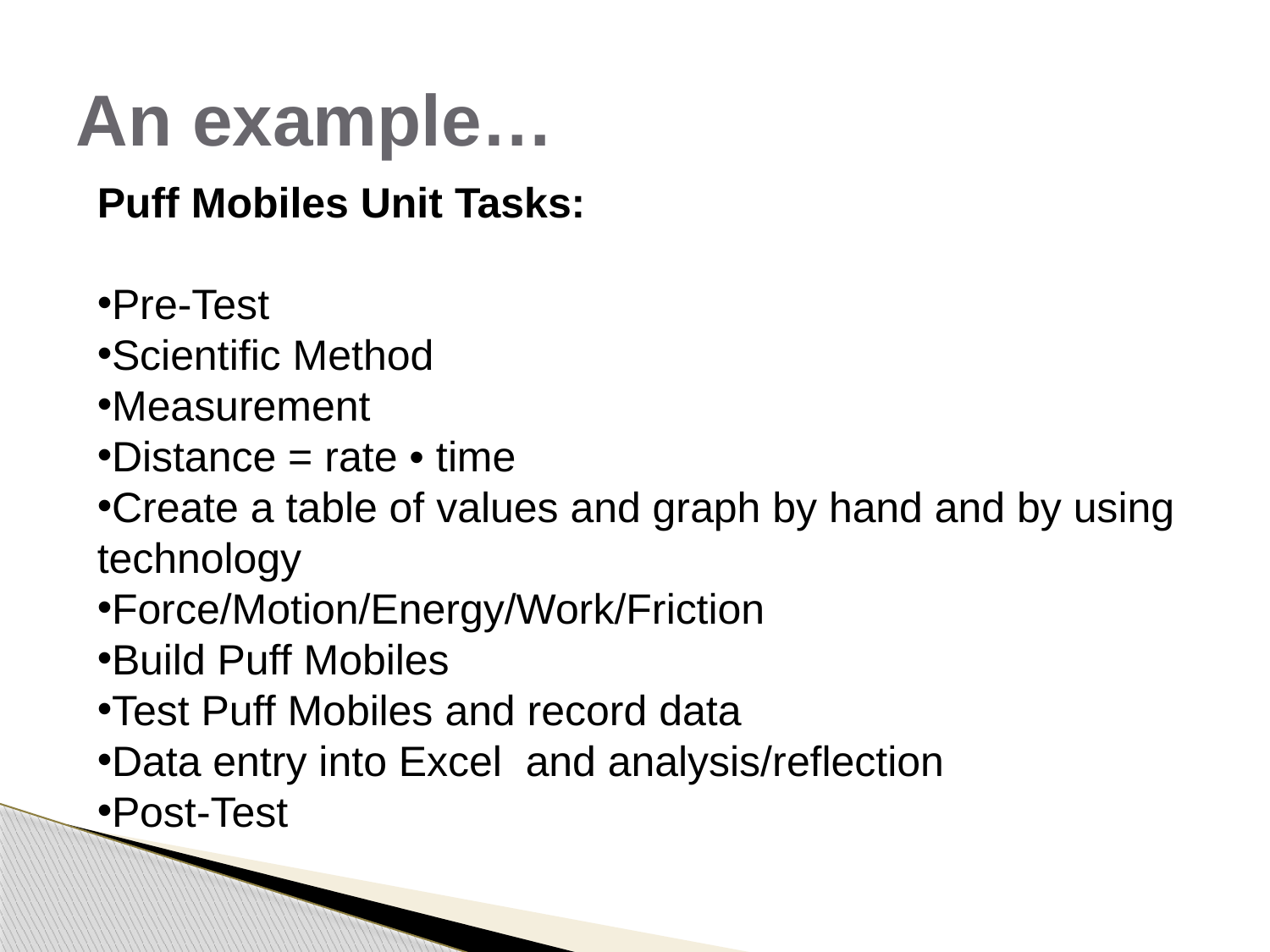

# An example…
Puff Mobiles Unit Tasks:
Pre-Test
Scientific Method
Measurement
Distance = rate • time
Create a table of values and graph by hand and by using technology
Force/Motion/Energy/Work/Friction
Build Puff Mobiles
Test Puff Mobiles and record data
Data entry into Excel  and analysis/reflection
Post-Test